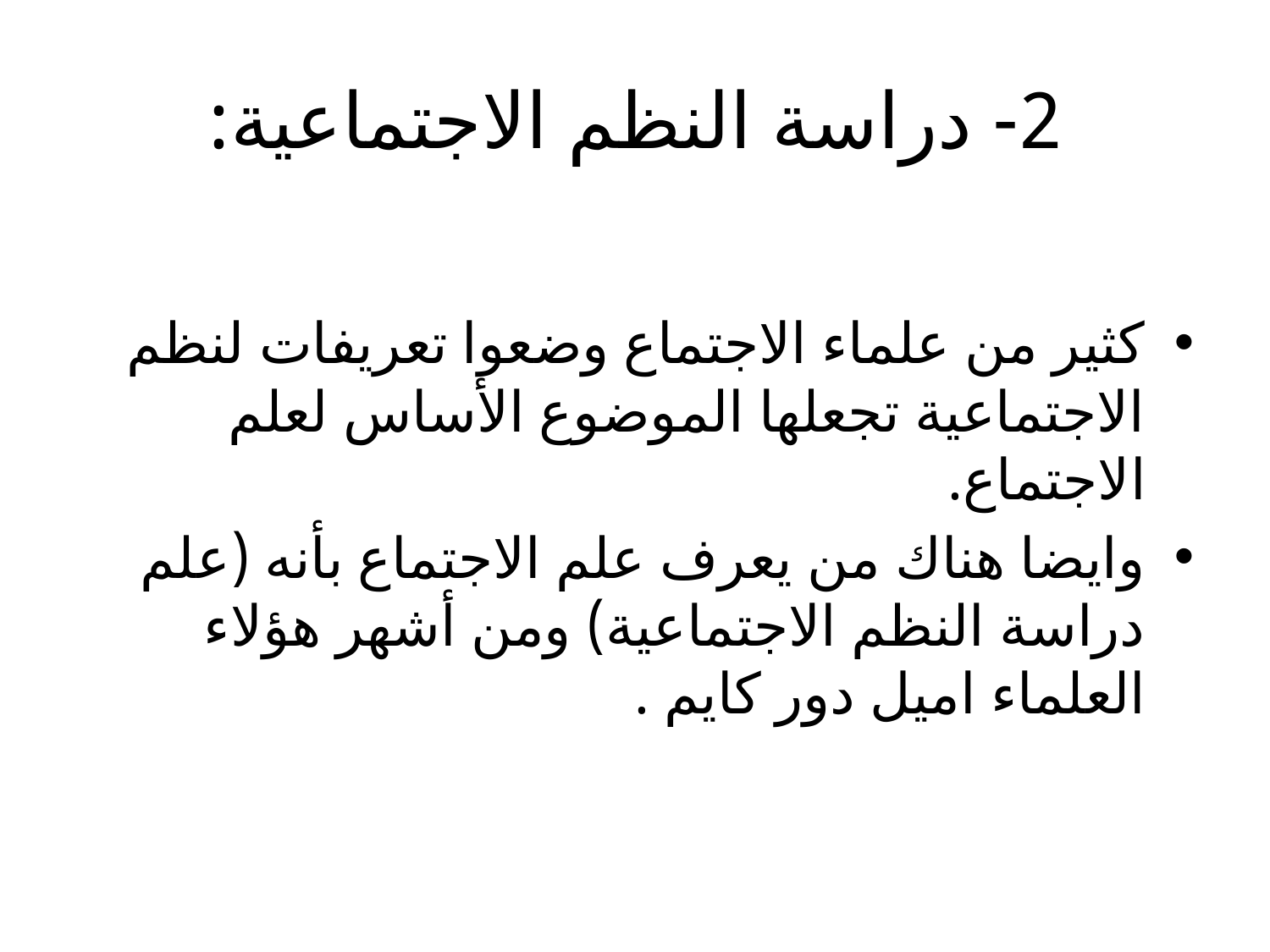

# 2- دراسة النظم الاجتماعية:

كثير من علماء الاجتماع وضعوا تعريفات لنظم الاجتماعية تجعلها الموضوع الأساس لعلم الاجتماع.
وايضا هناك من يعرف علم الاجتماع بأنه (علم دراسة النظم الاجتماعية) ومن أشهر هؤلاء العلماء اميل دور كايم .